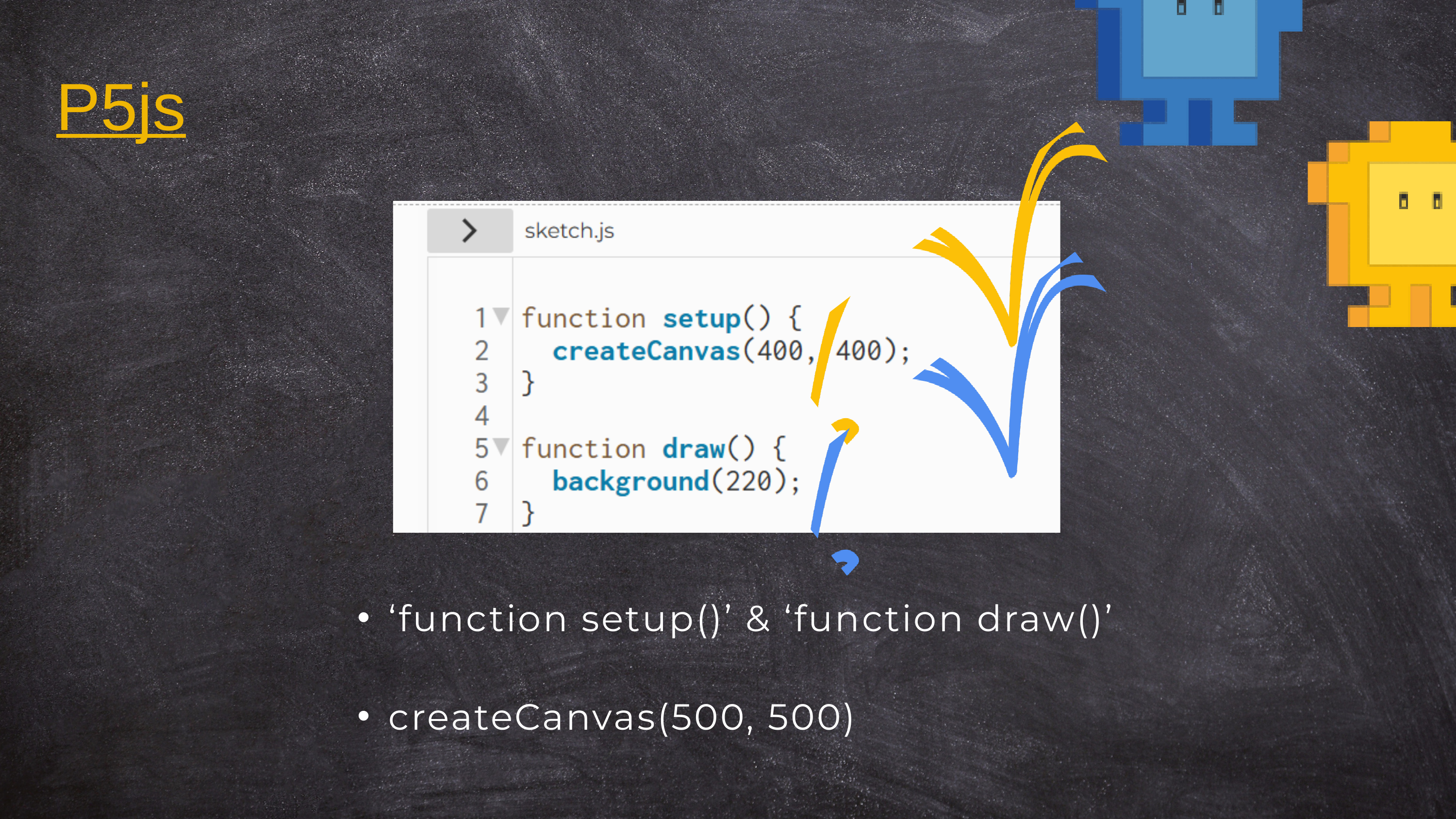

P5js

‘function setup()’ & ‘function draw()’

createCanvas(500, 500)